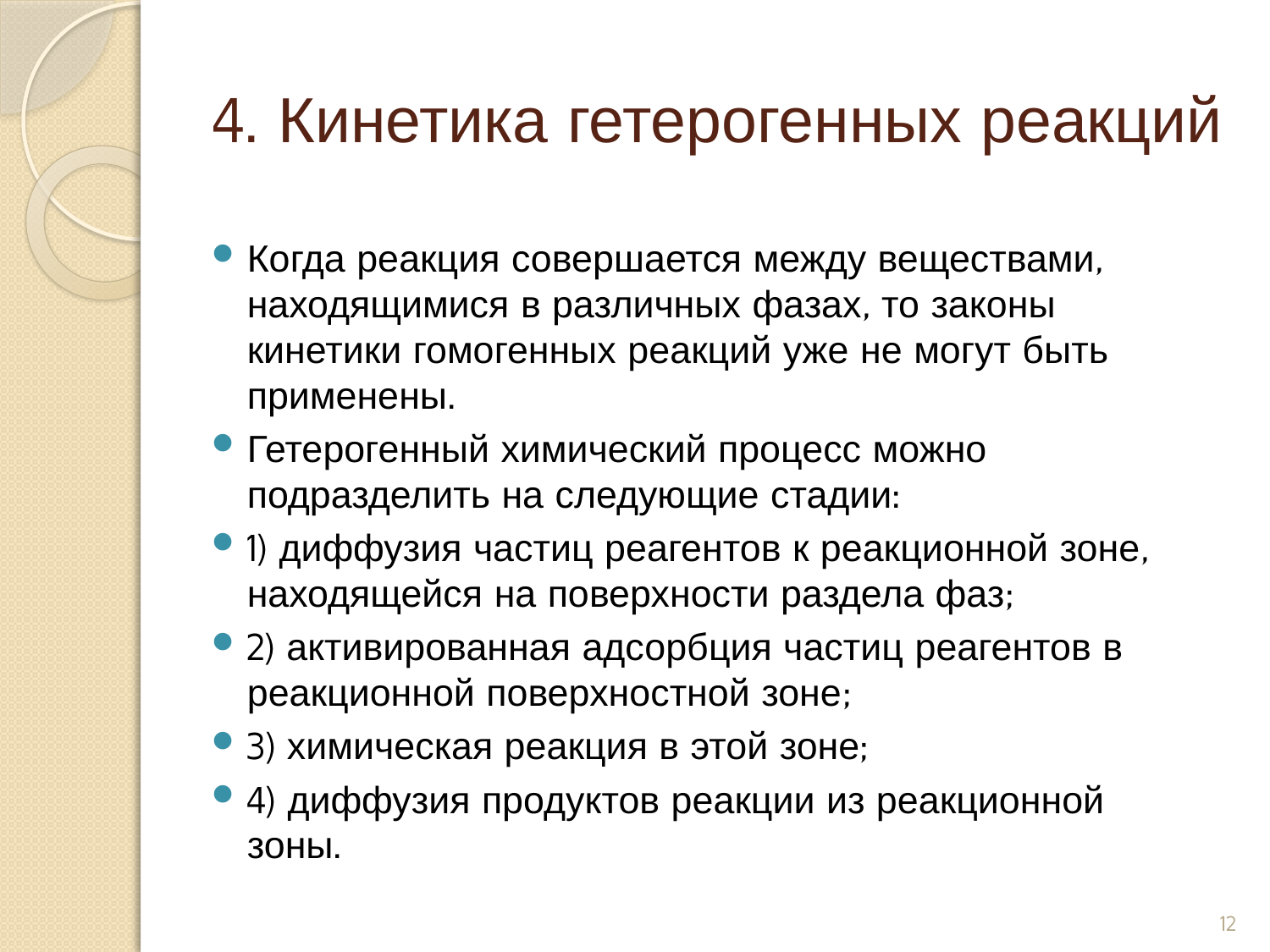

# 4. Кинетика гетерогенных реакций
Когда реакция совершается между веществами, находящимися в различных фазах, то законы кинетики гомогенных реакций уже не могут быть применены.
Гетерогенный химический процесс можно подразделить на следующие стадии:
1) диффузия частиц реагентов к реакционной зоне, находящейся на поверхности раздела фаз;
2) активированная адсорбция частиц реагентов в реакционной поверхностной зоне;
3) химическая реакция в этой зоне;
4) диффузия продуктов реакции из реакционной зоны.
12